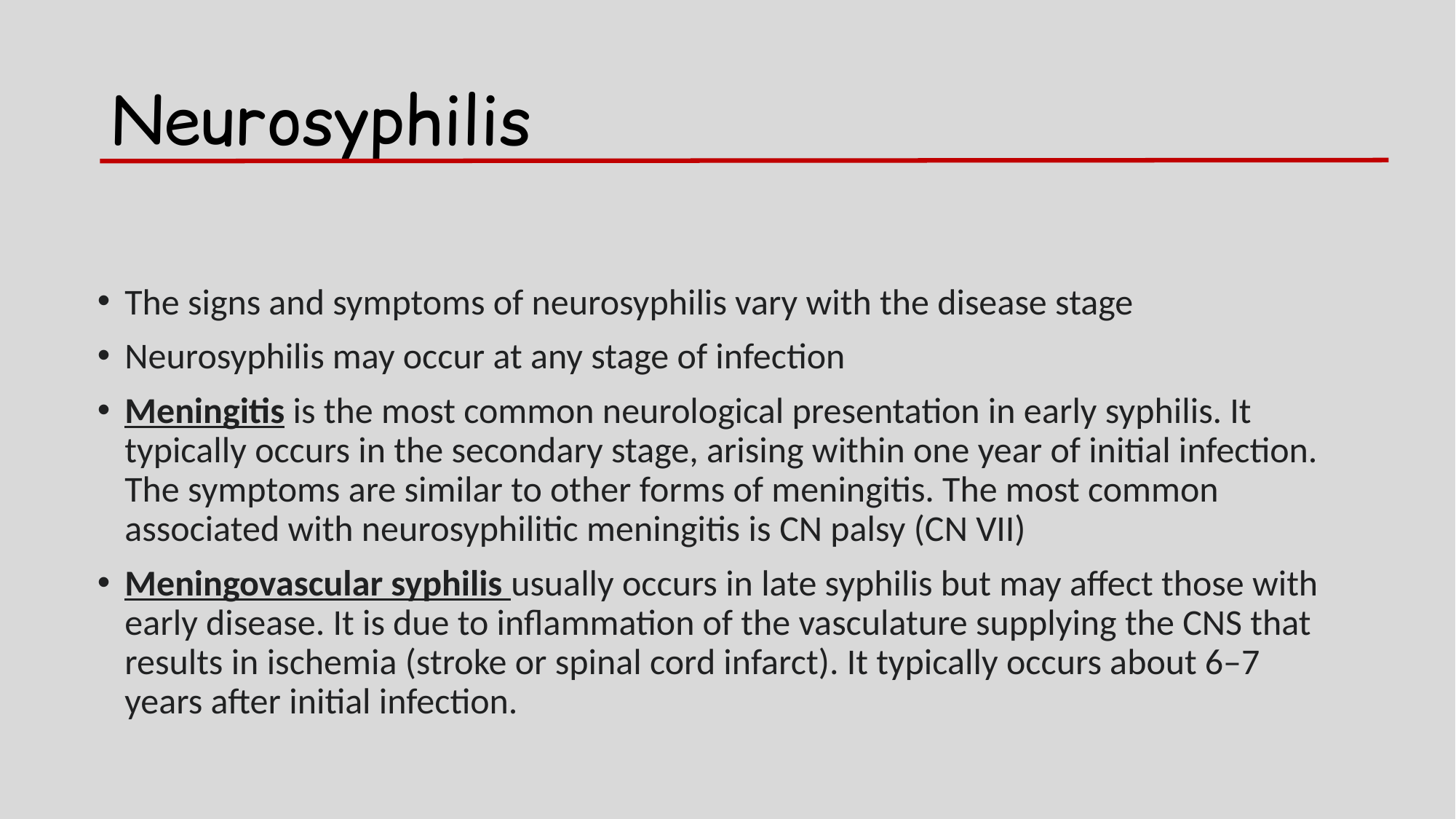

# Neurosyphilis
The signs and symptoms of neurosyphilis vary with the disease stage
Neurosyphilis may occur at any stage of infection
Meningitis is the most common neurological presentation in early syphilis. It typically occurs in the secondary stage, arising within one year of initial infection. The symptoms are similar to other forms of meningitis. The most common associated with neurosyphilitic meningitis is CN palsy (CN VII)
Meningovascular syphilis usually occurs in late syphilis but may affect those with early disease. It is due to inflammation of the vasculature supplying the CNS that results in ischemia (stroke or spinal cord infarct). It typically occurs about 6–7 years after initial infection.